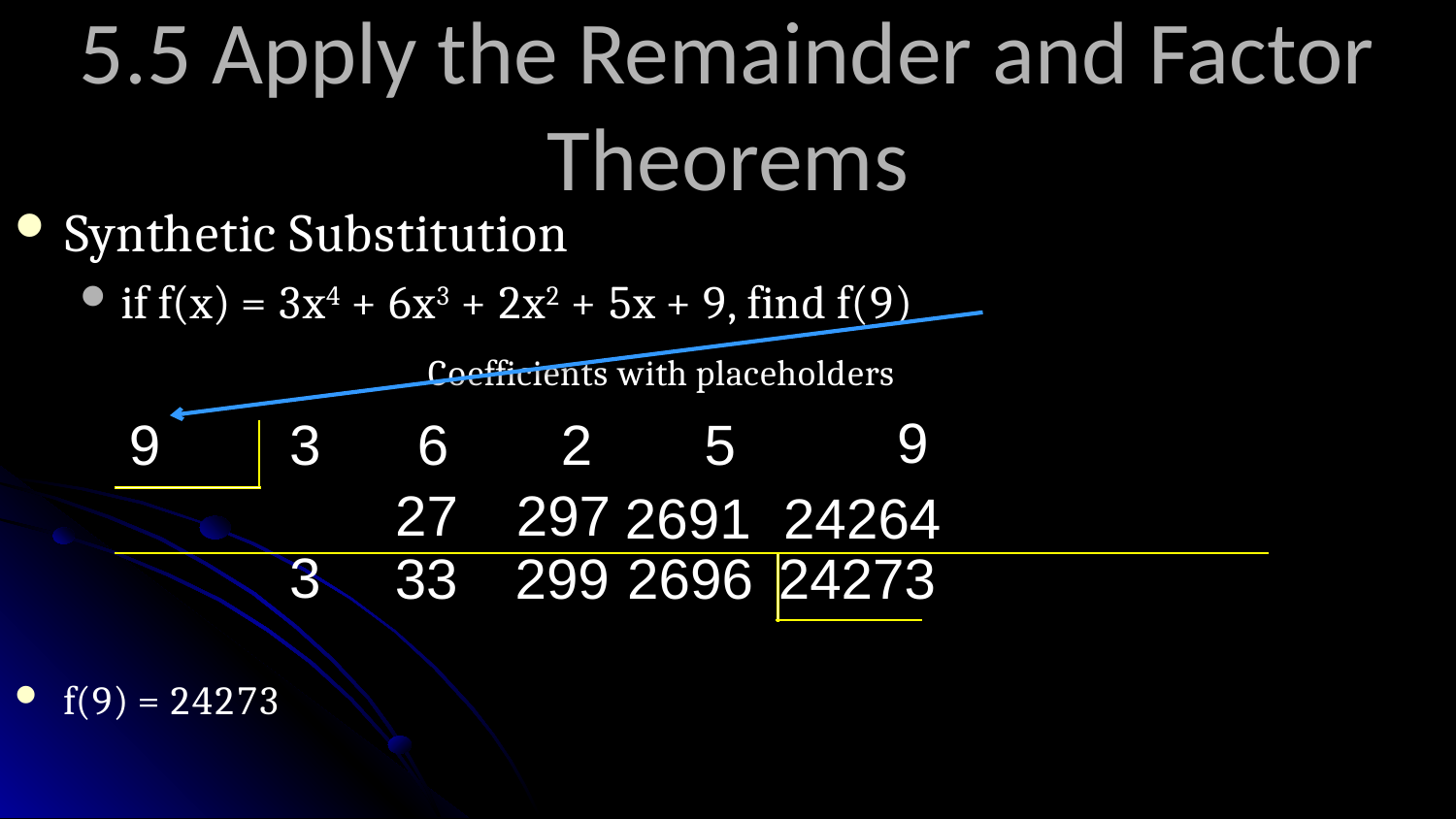

# 5.5 Apply the Remainder and Factor Theorems
Synthetic Substitution
if f(x) = 3x4 + 6x3 + 2x2 + 5x + 9, find f(9)

f(9) = 24273
Coefficients with placeholders

9

3
9
6
2
5

27

297
2691
24264

3

33
299
2696
24273